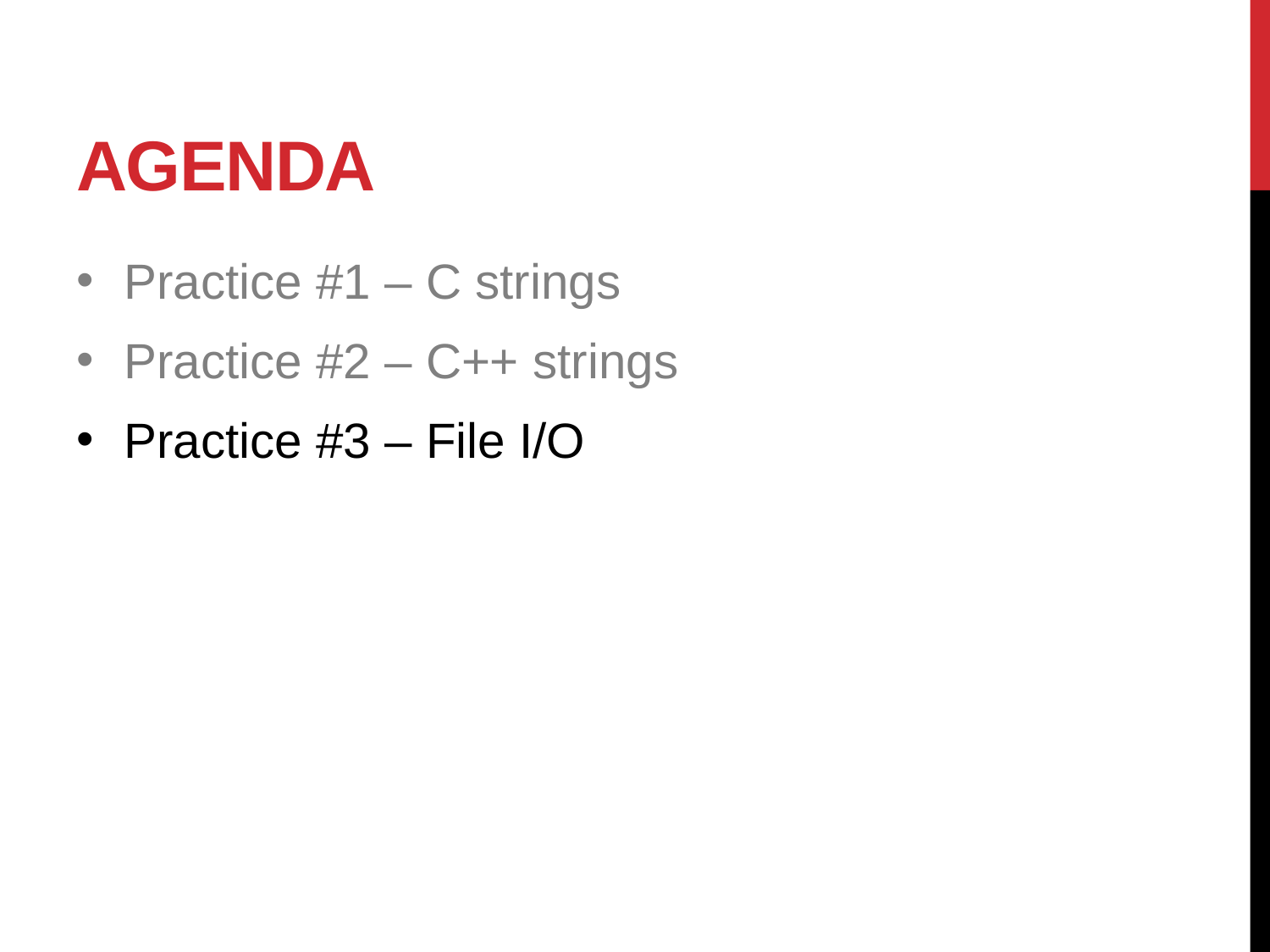

# Agenda
Practice #1 – C strings
Practice #2 – C++ strings
Practice #3 – File I/O